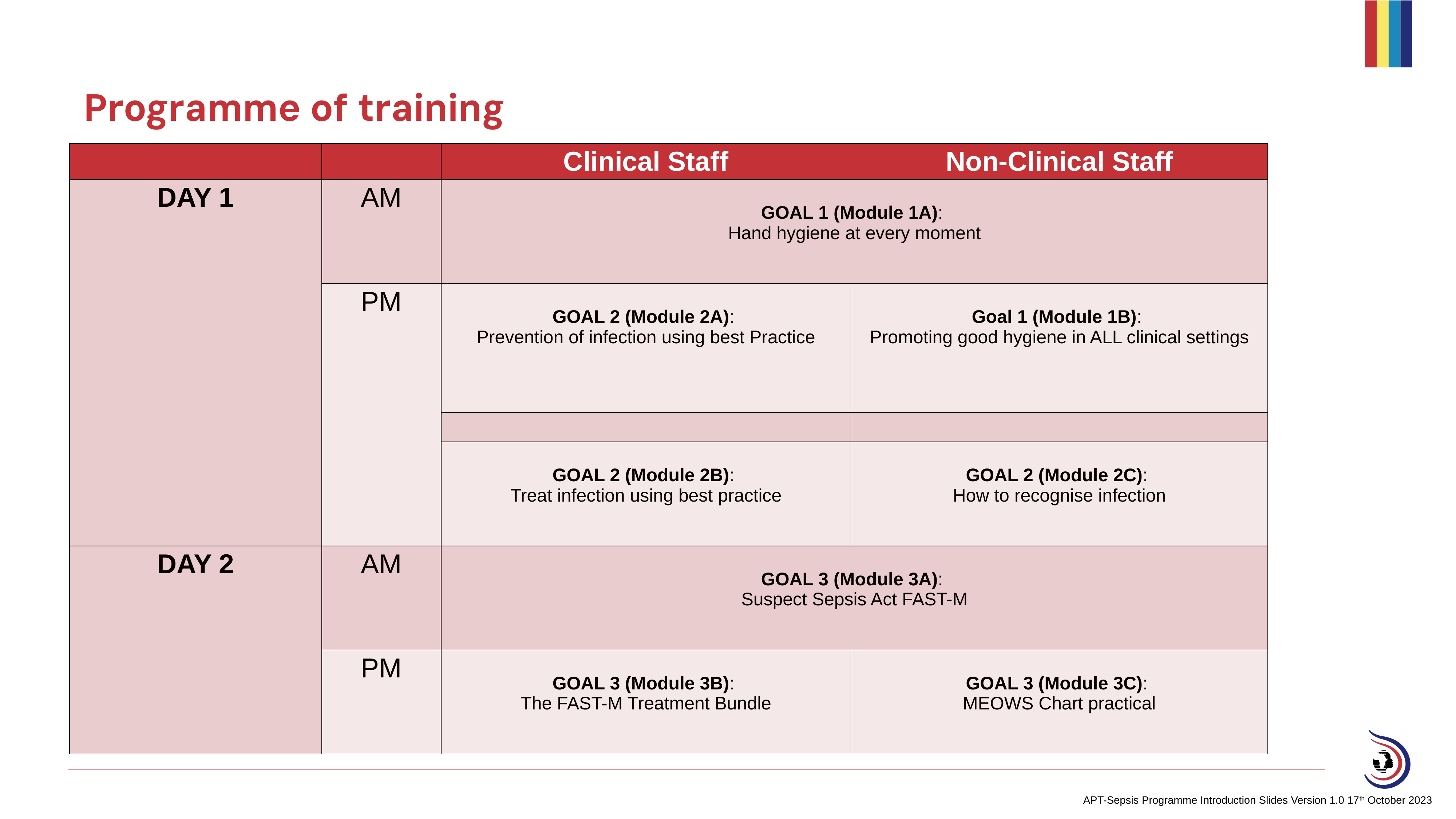

# Programme of training
|  |  | Clinical Staff | Non-Clinical Staff |
| --- | --- | --- | --- |
| DAY 1 | AM | GOAL 1 (Module 1A): Hand hygiene at every moment |  |
|  | PM | GOAL 2 (Module 2A): Prevention of infection using best Practice | Goal 1 (Module 1B): Promoting good hygiene in ALL clinical settings |
|  |  |  |  |
|  |  | GOAL 2 (Module 2B): Treat infection using best practice | GOAL 2 (Module 2C): How to recognise infection |
| DAY 2 | AM | GOAL 3 (Module 3A): Suspect Sepsis Act FAST-M |  |
|  | PM | GOAL 3 (Module 3B): The FAST-M Treatment Bundle | GOAL 3 (Module 3C): MEOWS Chart practical |
APT-Sepsis Programme Introduction Slides Version 1.0 17th October 2023